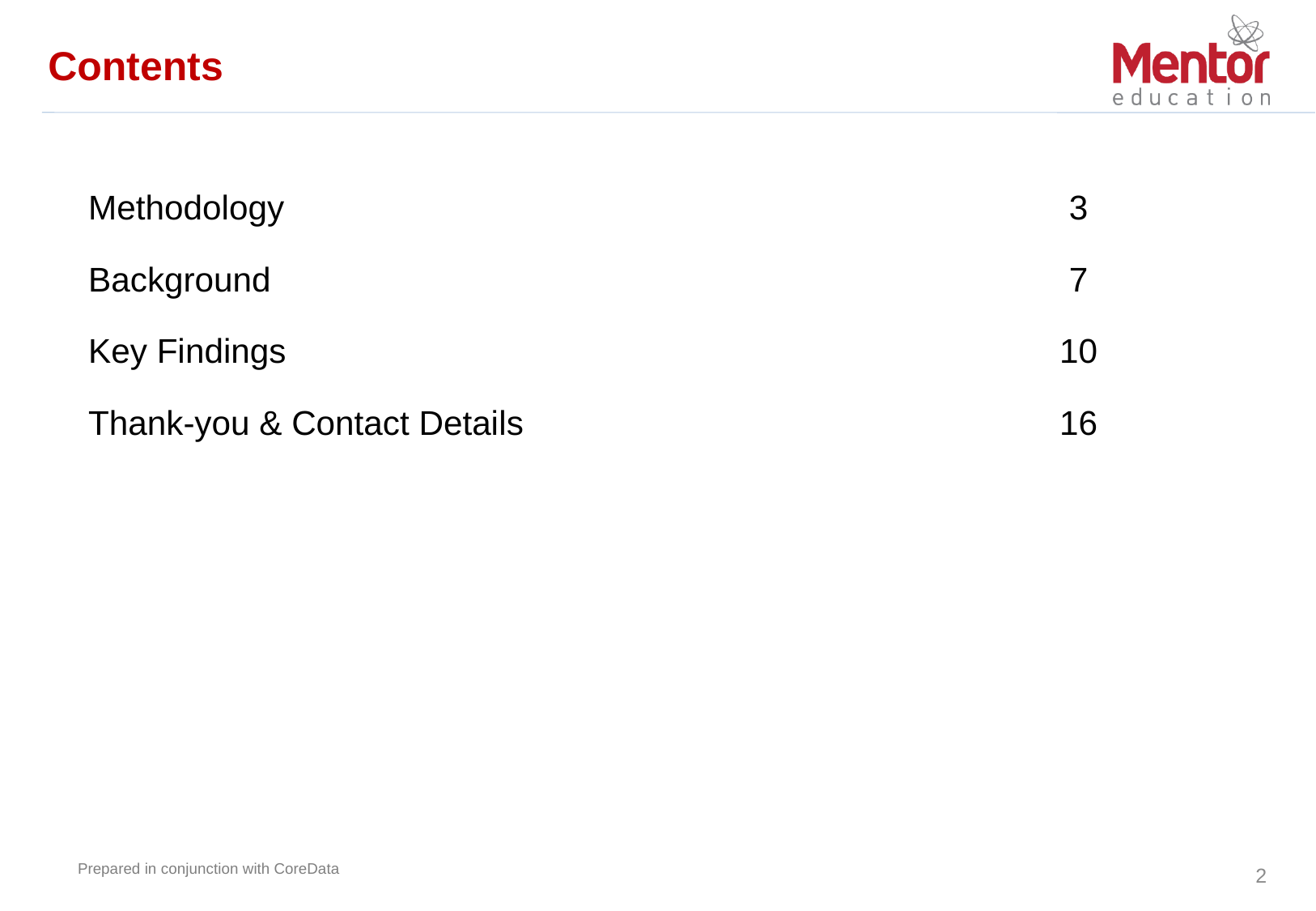

Contents
Methodology							 3
Background							 7
Key Findings							10
Thank-you & Contact Details					16

2